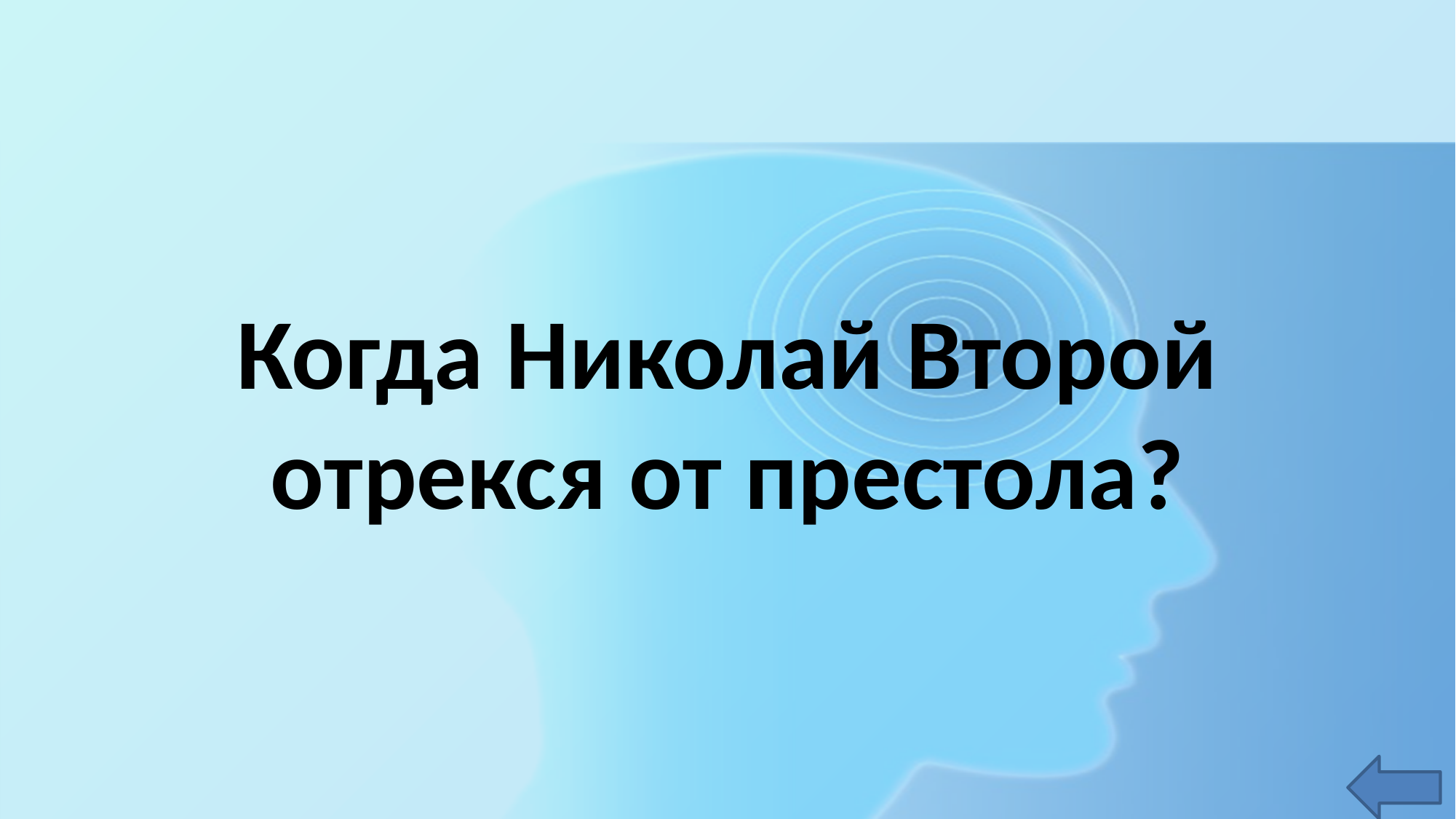

# Когда Николай Второй отрекся от престола?